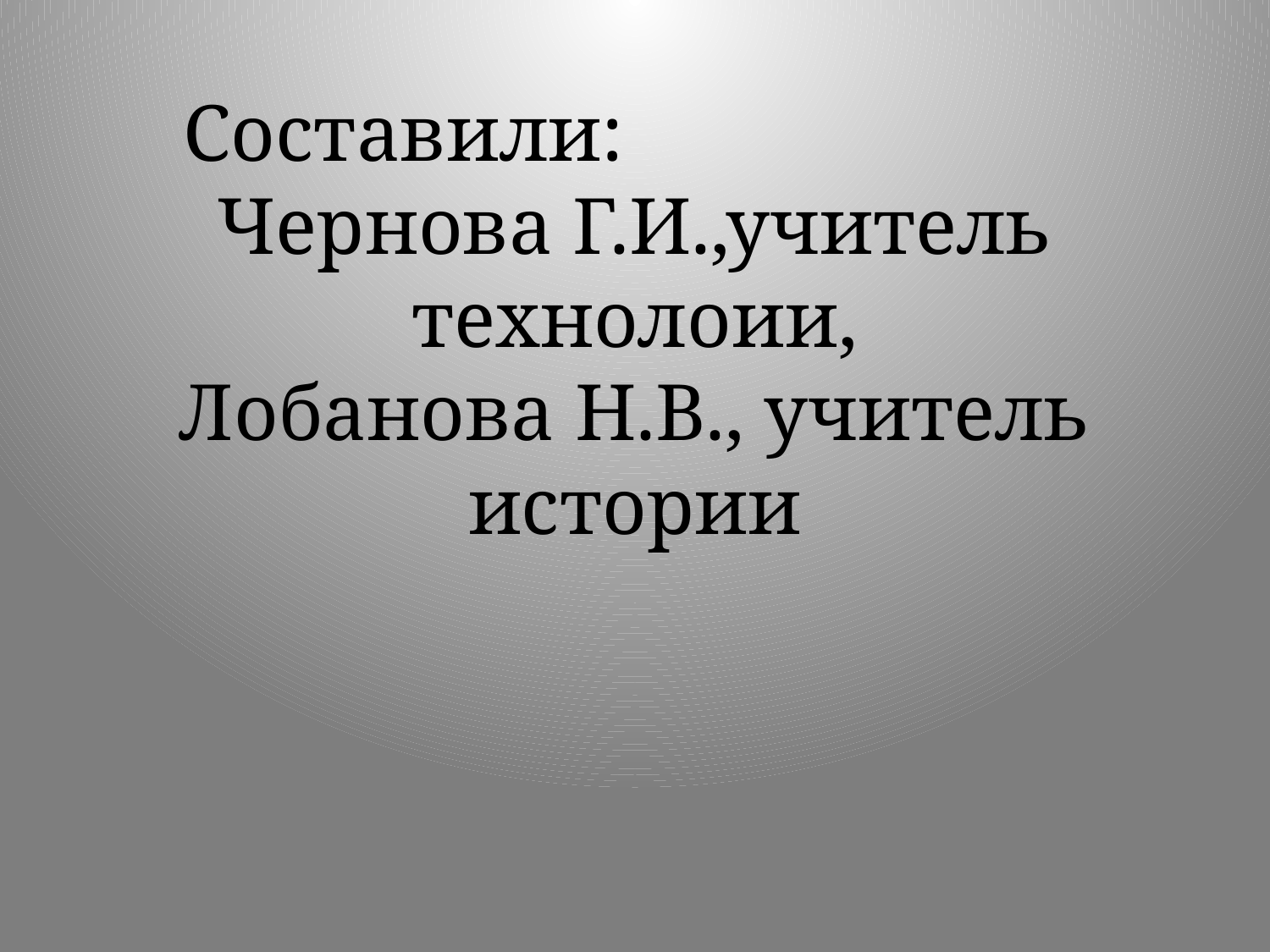

# Составили:                        Чернова Г.И.,учитель технолоии, Лобанова Н.В., учитель истории